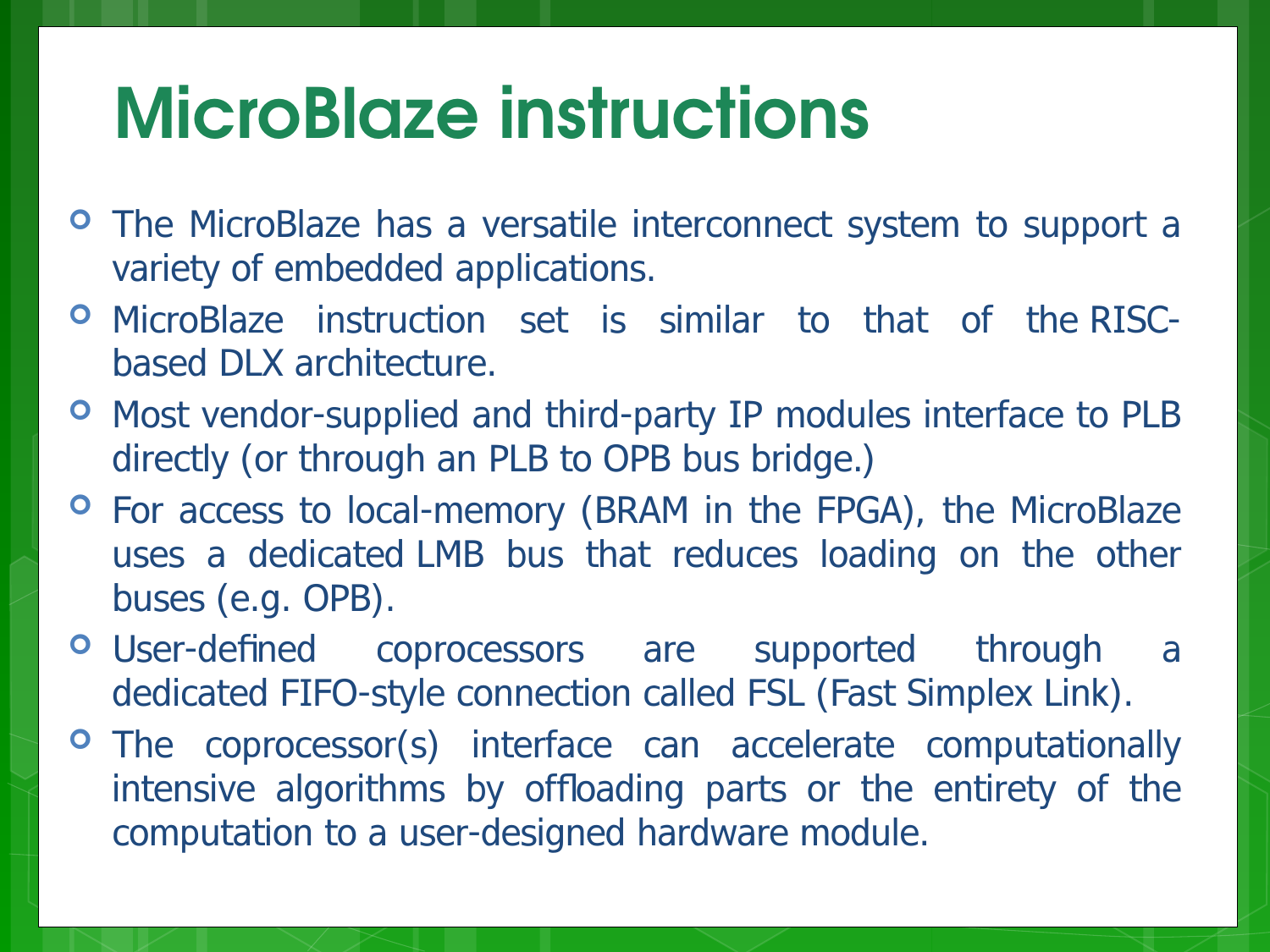

# MicroBlaze instructions
The MicroBlaze has a versatile interconnect system to support a variety of embedded applications.
MicroBlaze instruction set is similar to that of the RISC-based DLX architecture.
Most vendor-supplied and third-party IP modules interface to PLB directly (or through an PLB to OPB bus bridge.)
For access to local-memory (BRAM in the FPGA), the MicroBlaze uses a dedicated LMB bus that reduces loading on the other buses (e.g. OPB).
User-defined coprocessors are supported through a dedicated FIFO-style connection called FSL (Fast Simplex Link).
The coprocessor(s) interface can accelerate computationally intensive algorithms by offloading parts or the entirety of the computation to a user-designed hardware module.